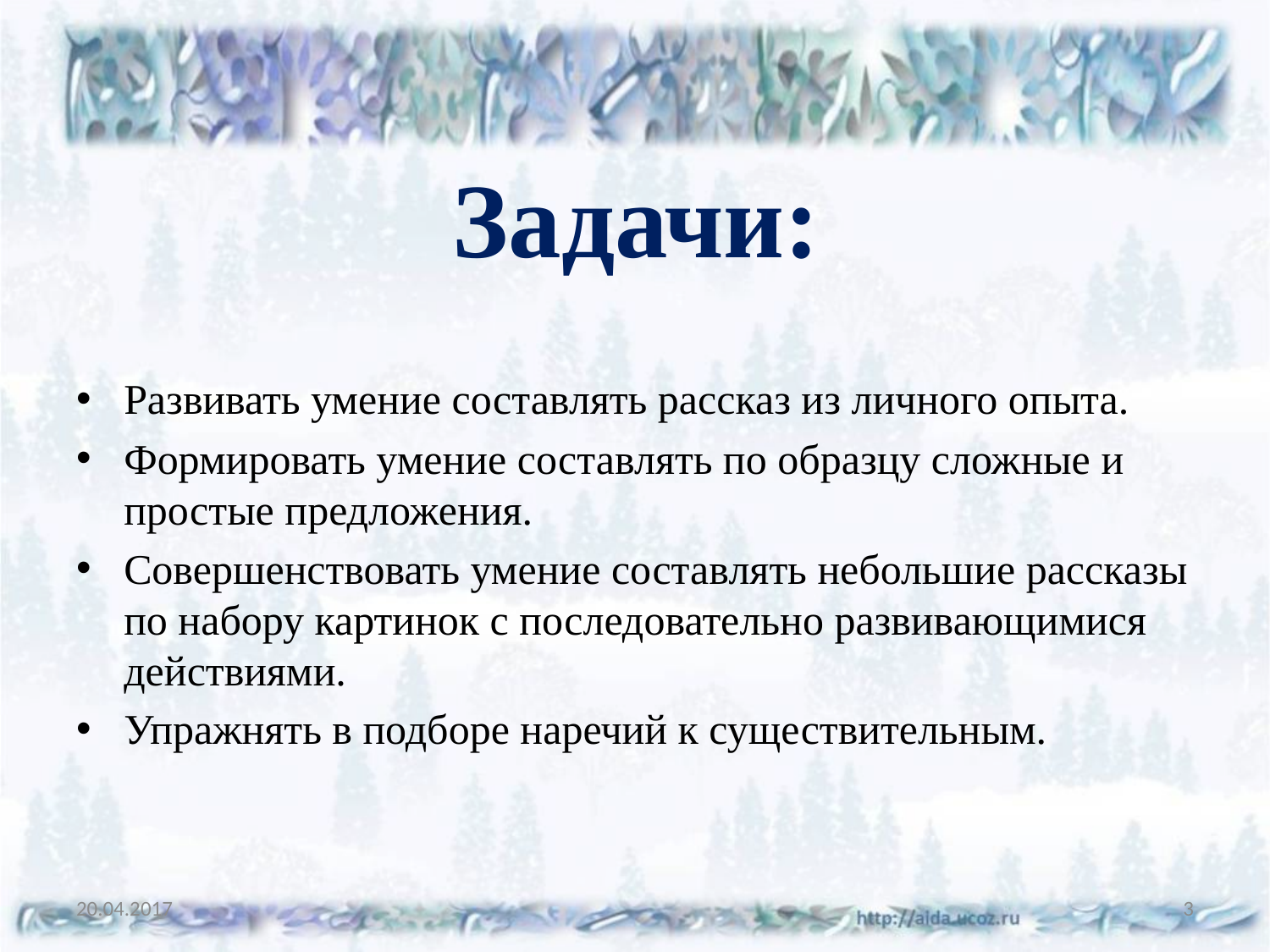

# Задачи:
Развивать умение составлять рассказ из личного опыта.
Формировать умение составлять по образцу сложные и простые предложения.
Совершенствовать умение составлять небольшие рассказы по набору картинок с последовательно развивающимися действиями.
Упражнять в подборе наречий к существительным.

20.04.2017
3